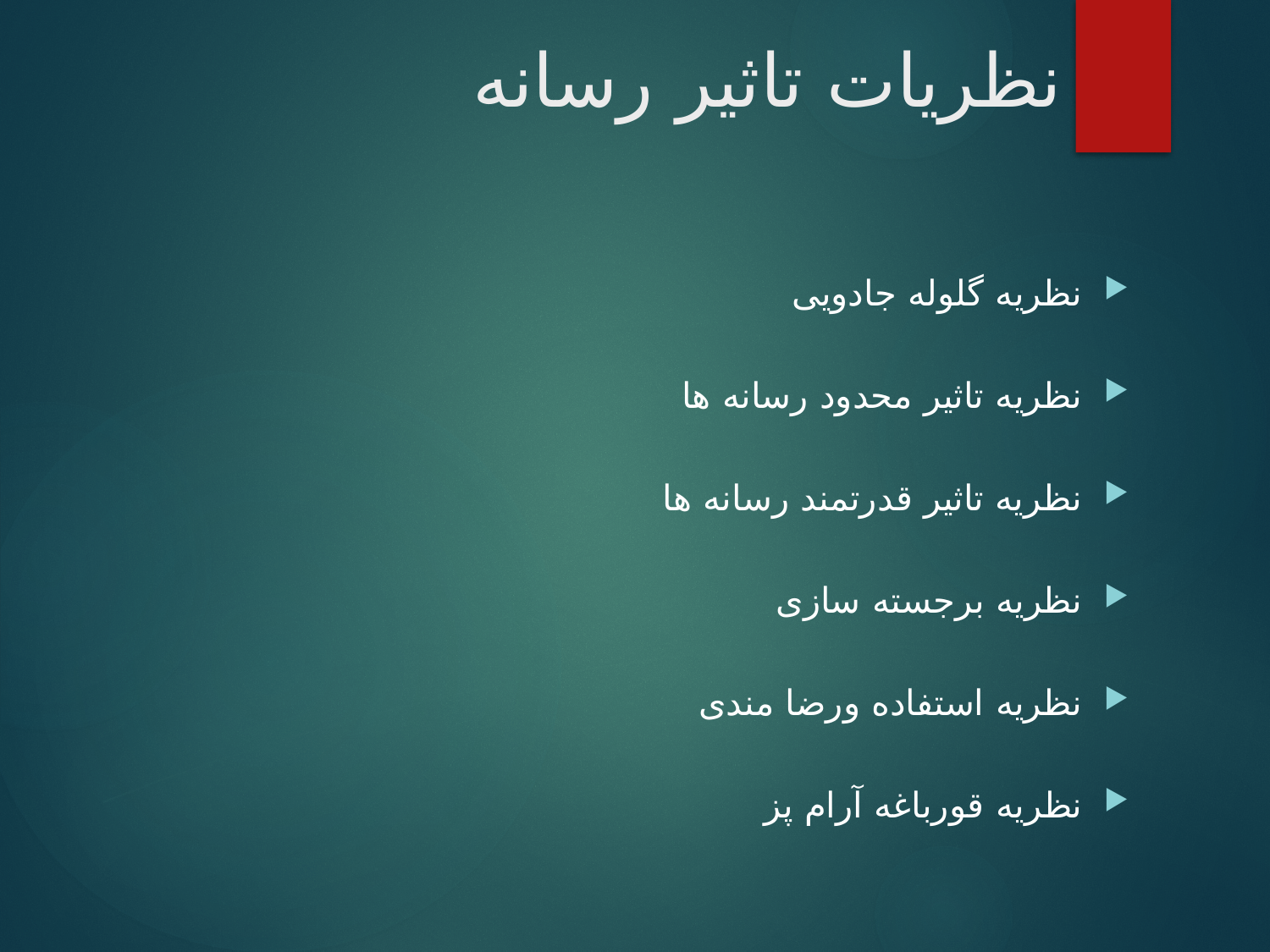

# نظریات تاثیر رسانه
نظریه گلوله جادویی
نظریه تاثیر محدود رسانه ها
نظریه تاثیر قدرتمند رسانه ها
نظریه برجسته سازی
نظریه استفاده ورضا مندی
نظریه قورباغه آرام پز